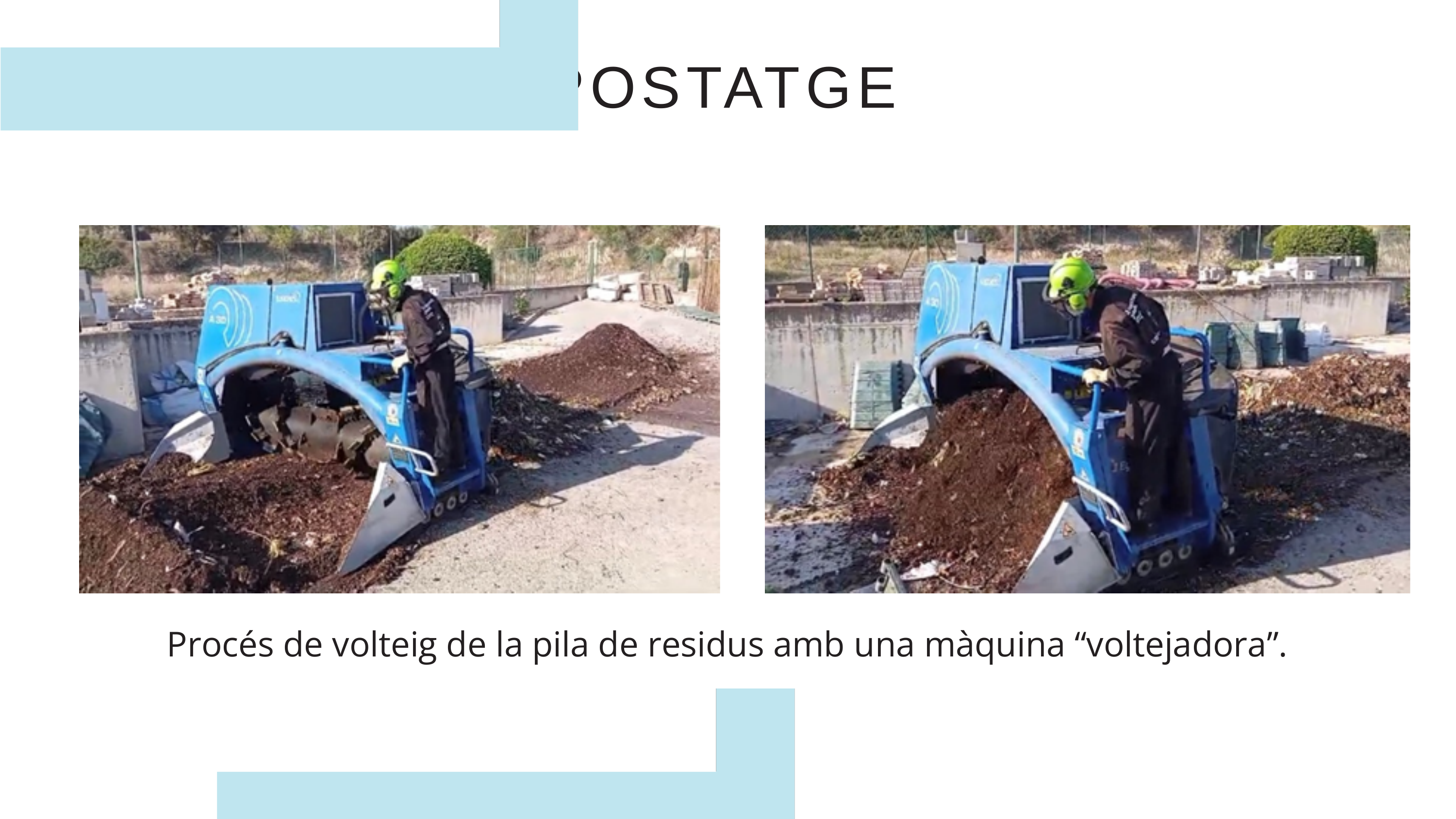

ILLA DE COMPOSTATGE

Procés de volteig de la pila de residus amb una màquina “voltejadora”.